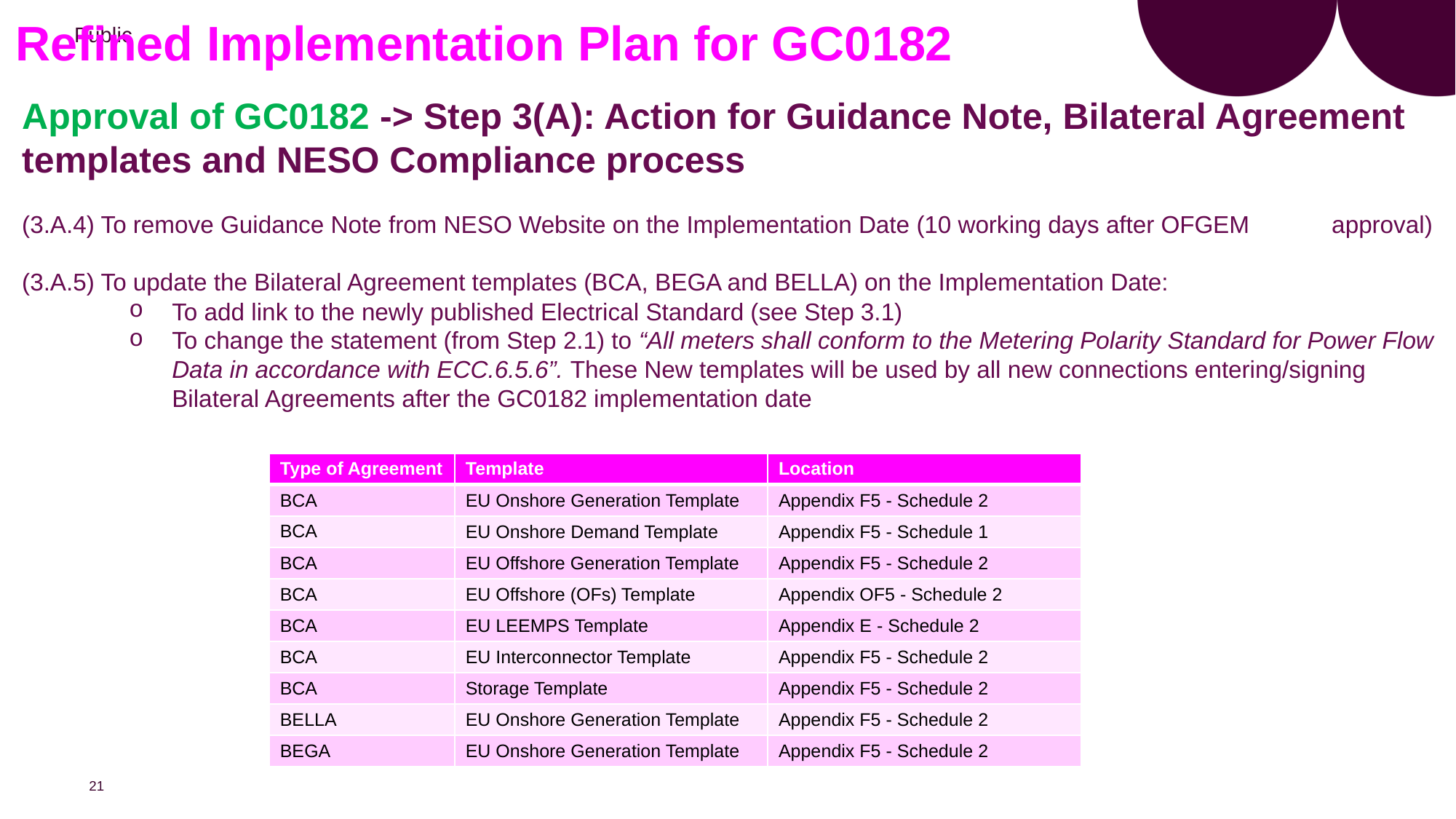

# Refined Implementation Plan for GC0182
Approval of GC0182 -> Step 3(A): Action for Guidance Note, Bilateral Agreement templates and NESO Compliance process

(3.A.4) To remove Guidance Note from NESO Website on the Implementation Date (10 working days after OFGEM 	approval)

(3.A.5) To update the Bilateral Agreement templates (BCA, BEGA and BELLA) on the Implementation Date:
To add link to the newly published Electrical Standard (see Step 3.1)
To change the statement (from Step 2.1) to “All meters shall conform to the Metering Polarity Standard for Power Flow Data in accordance with ECC.6.5.6”. These New templates will be used by all new connections entering/signing Bilateral Agreements after the GC0182 implementation date

| Type of Agreement | Template | Location |
| --- | --- | --- |
| BCA | EU Onshore Generation Template | Appendix F5 - Schedule 2 |
| BCA | EU Onshore Demand Template | Appendix F5 - Schedule 1 |
| BCA | EU Offshore Generation Template | Appendix F5 - Schedule 2 |
| BCA | EU Offshore (OFs) Template | Appendix OF5 - Schedule 2 |
| BCA | EU LEEMPS Template | Appendix E - Schedule 2 |
| BCA | EU Interconnector Template | Appendix F5 - Schedule 2 |
| BCA | Storage Template | Appendix F5 - Schedule 2 |
| BELLA | EU Onshore Generation Template | Appendix F5 - Schedule 2 |
| BEGA | EU Onshore Generation Template | Appendix F5 - Schedule 2 |